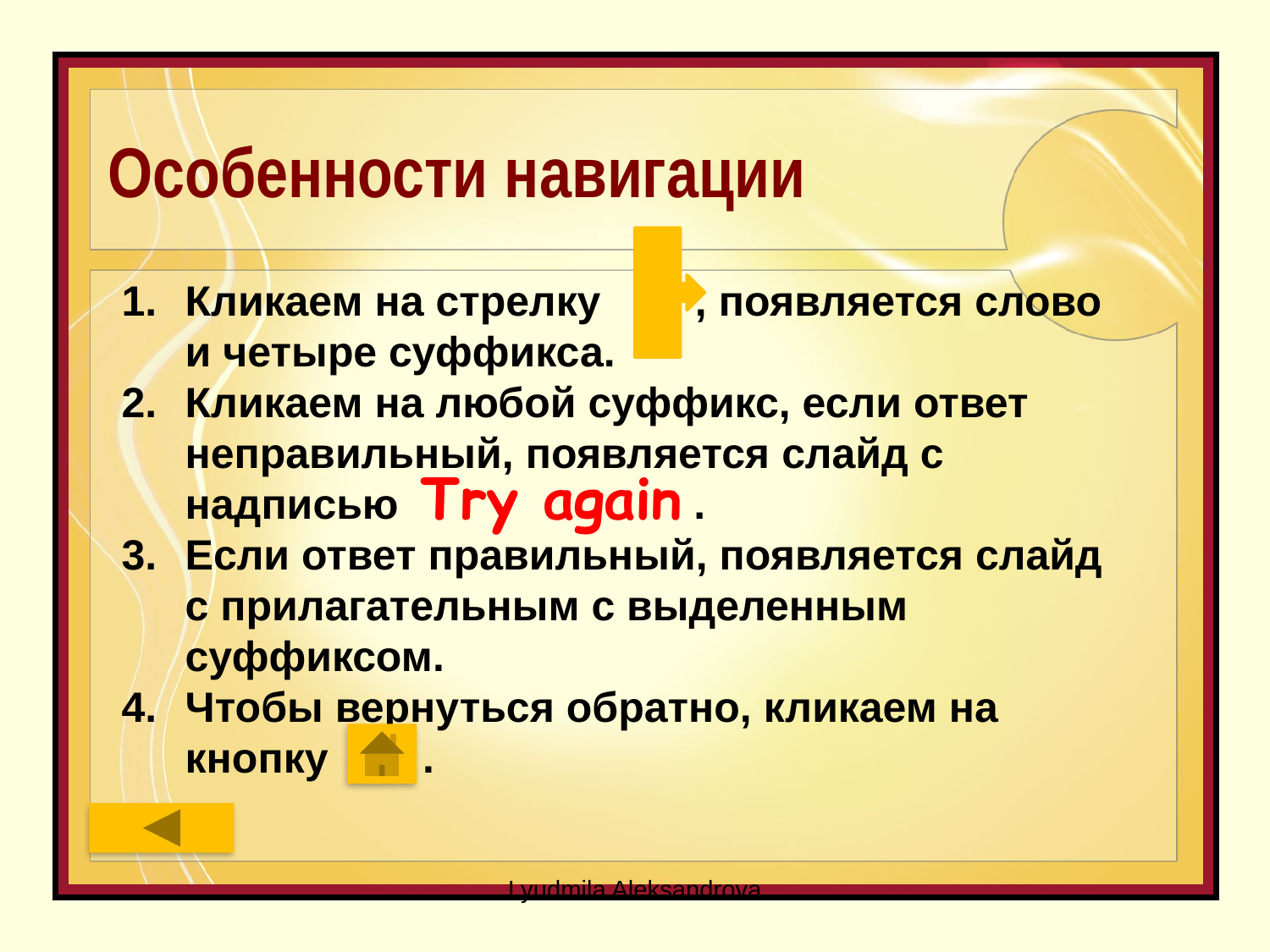

# Особенности навигации

Кликаем на стрелку        , появляется слово и четыре суффикса.
Кликаем на любой суффикс, если ответ неправильный, появляется слайд с надписью                         .
Если ответ правильный, появляется слайд с прилагательным с выделенным суффиксом.
Чтобы вернуться обратно, кликаем на кнопку        .
Try again

Lyudmila Aleksandrova